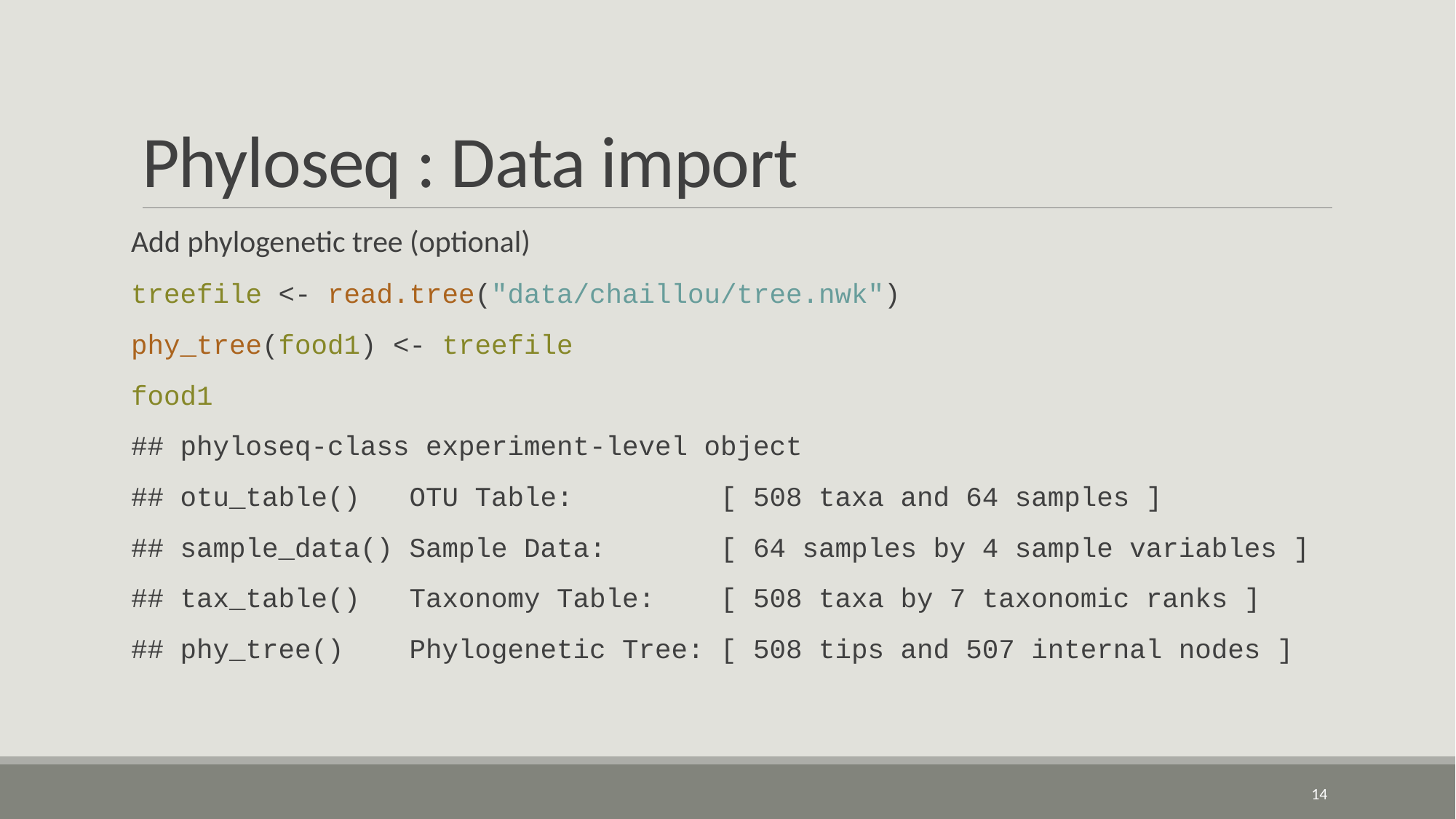

# Phyloseq : Data import
Add phylogenetic tree (optional)
treefile <- read.tree("data/chaillou/tree.nwk")
phy_tree(food1) <- treefile
food1
## phyloseq-class experiment-level object
## otu_table()   OTU Table:         [ 508 taxa and 64 samples ]
## sample_data() Sample Data:       [ 64 samples by 4 sample variables ]
## tax_table()   Taxonomy Table:    [ 508 taxa by 7 taxonomic ranks ]
## phy_tree()    Phylogenetic Tree: [ 508 tips and 507 internal nodes ]
14